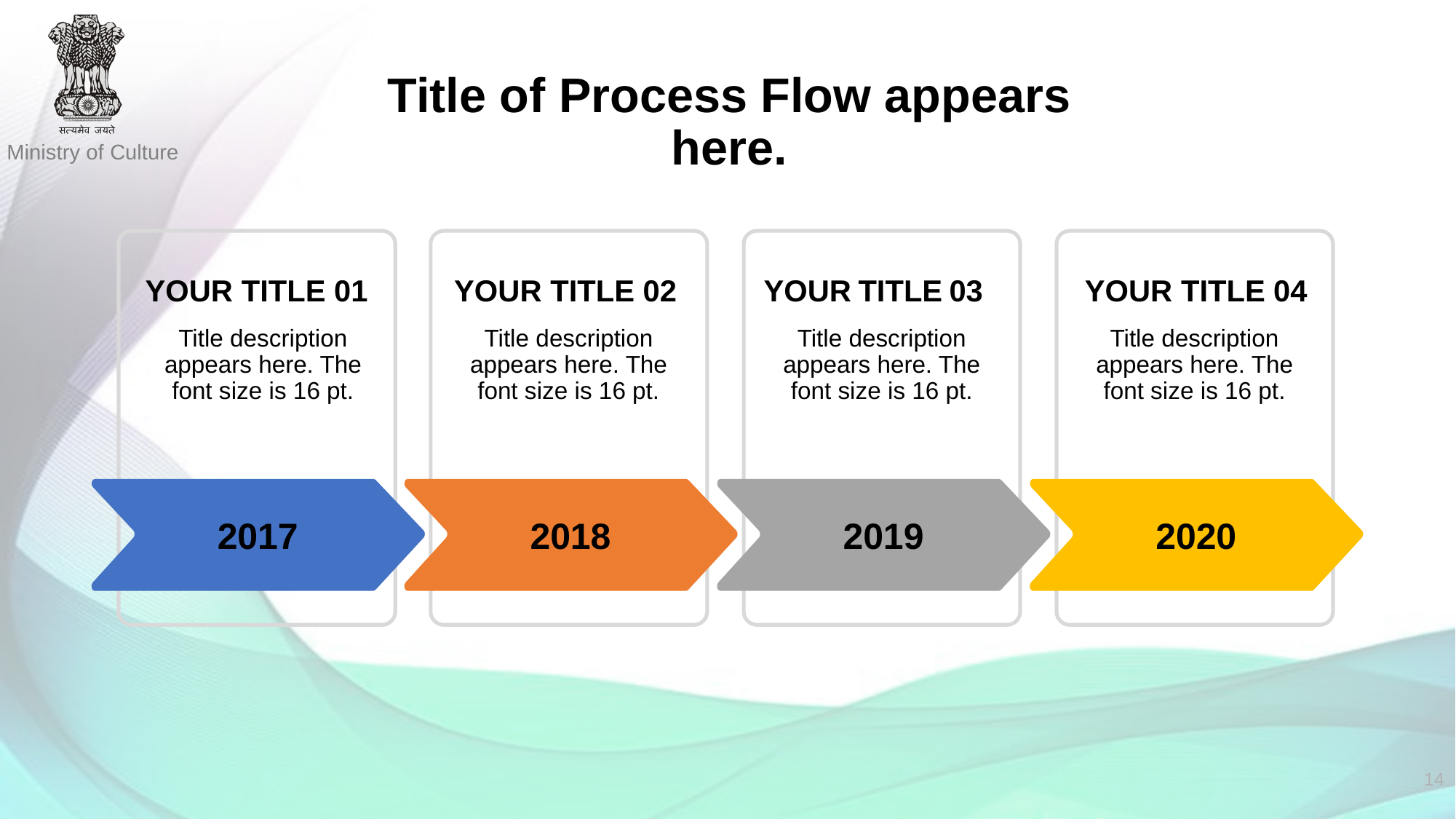

Title of Process Flow appears here.

YOUR TITLE 01
YOUR TITLE 02
YOUR TITLE 03
YOUR TITLE 04
Title description appears here. The font size is 16 pt.
Title description appears here. The font size is 16 pt.
Title description appears here. The font size is 16 pt.
Title description appears here. The font size is 16 pt.

2017
2018
2019
2020
 14